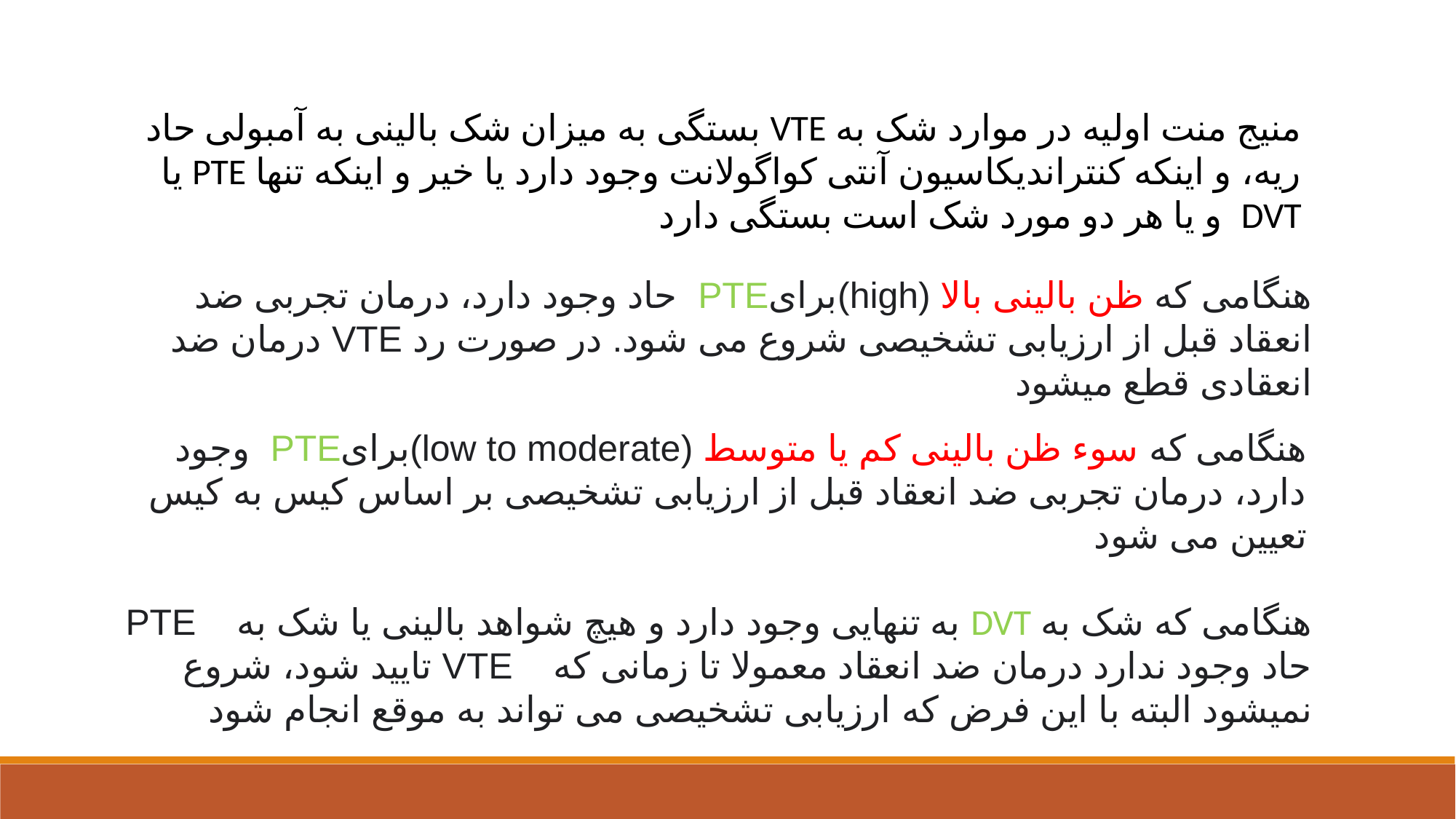

منیج منت اولیه در موارد شک به VTE بستگی به میزان شک بالینی به آمبولی حاد ریه، و اینکه کنتراندیکاسیون آنتی کواگولانت وجود دارد یا خیر و اینکه تنها PTE یا DVT  و یا هر دو مورد شک است بستگی دارد
هنگامی که ظن بالینی بالا (high)برایPTE  حاد وجود دارد، درمان تجربی ضد انعقاد قبل از ارزیابی تشخیصی شروع می شود. در صورت رد VTE درمان ضد انعقادی قطع میشود
هنگامی که سوء ظن بالینی کم یا متوسط ​​(low to moderate)برایPTE  وجود دارد، درمان تجربی ضد انعقاد قبل از ارزیابی تشخیصی بر اساس کیس به کیس تعیین می شود
هنگامی که شک به DVT به تنهایی وجود دارد و هیچ شواهد بالینی یا شک به    PTE حاد وجود ندارد درمان ضد انعقاد معمولا تا زمانی که    VTE تایید شود، شروع نمیشود البته با این فرض که ارزیابی تشخیصی می تواند به موقع انجام شود